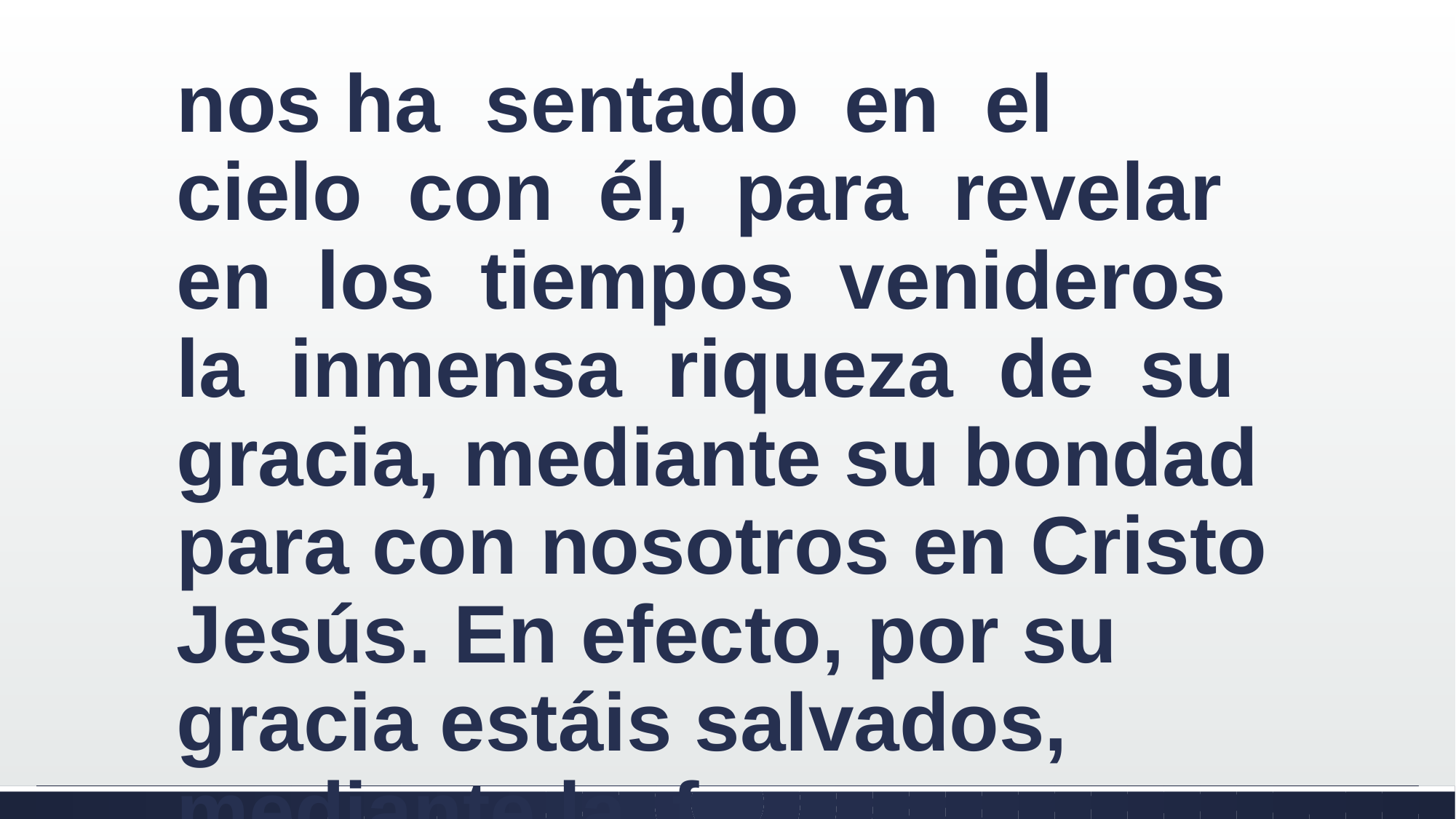

#
nos ha  sentado  en  el  cielo  con  él,  para  revelar  en  los  tiempos  venideros  la  inmensa  riqueza  de  su  gracia, mediante su bondad para con nosotros en Cristo Jesús. En efecto, por su gracia estáis salvados, mediante la  fe.